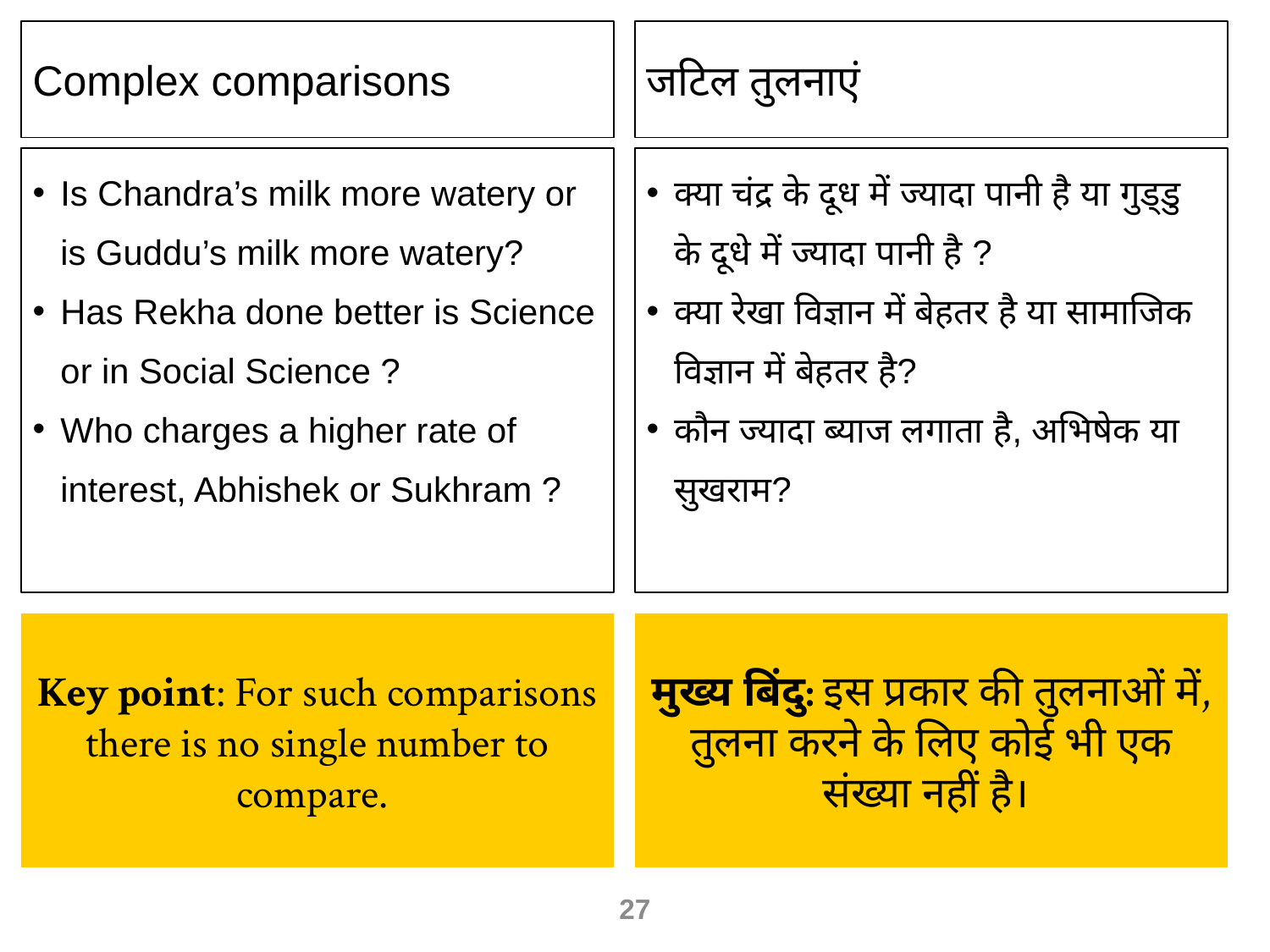

Complex comparisons
जटिल तुलनाएं
Is Chandra’s milk more watery or is Guddu’s milk more watery?
Has Rekha done better is Science or in Social Science ?
Who charges a higher rate of interest, Abhishek or Sukhram ?
क्या चंद्र के दूध में ज्यादा पानी है या गुड्डु के दूधे में ज्यादा पानी है ?
क्या रेखा विज्ञान में बेहतर है या सामाजिक विज्ञान में बेहतर है?
कौन ज्यादा ब्याज लगाता है, अभि‍षेक या सुखराम?
Key point: For such comparisons there is no single number to compare.
मुख्य बिंदु: इस प्रकार की तुलनाओं में, तुलना करने के लिए कोई भी एक संख्या नहीं है।
27